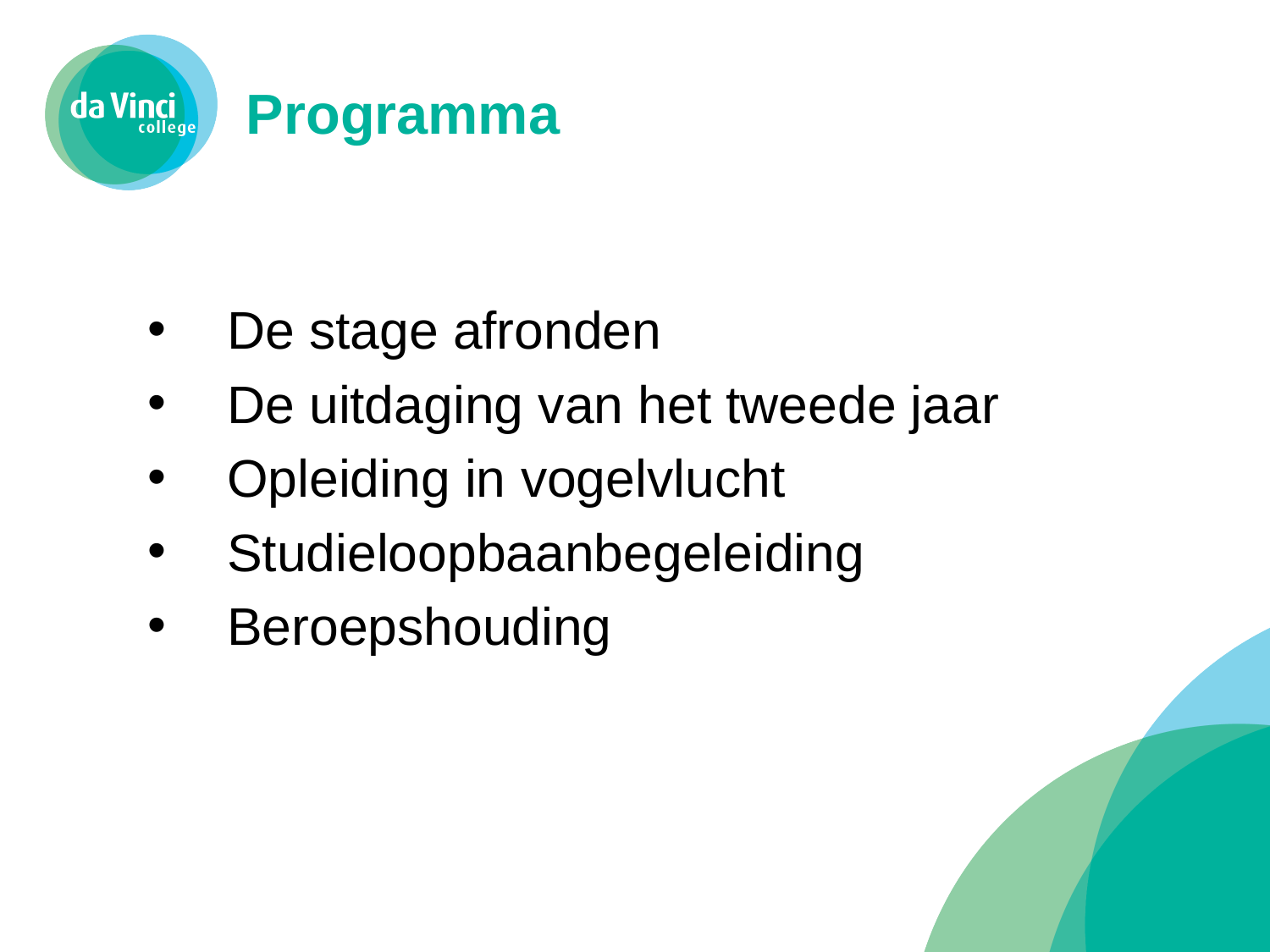

# Programma

De stage afronden
De uitdaging van het tweede jaar
Opleiding in vogelvlucht
Studieloopbaanbegeleiding
Beroepshouding